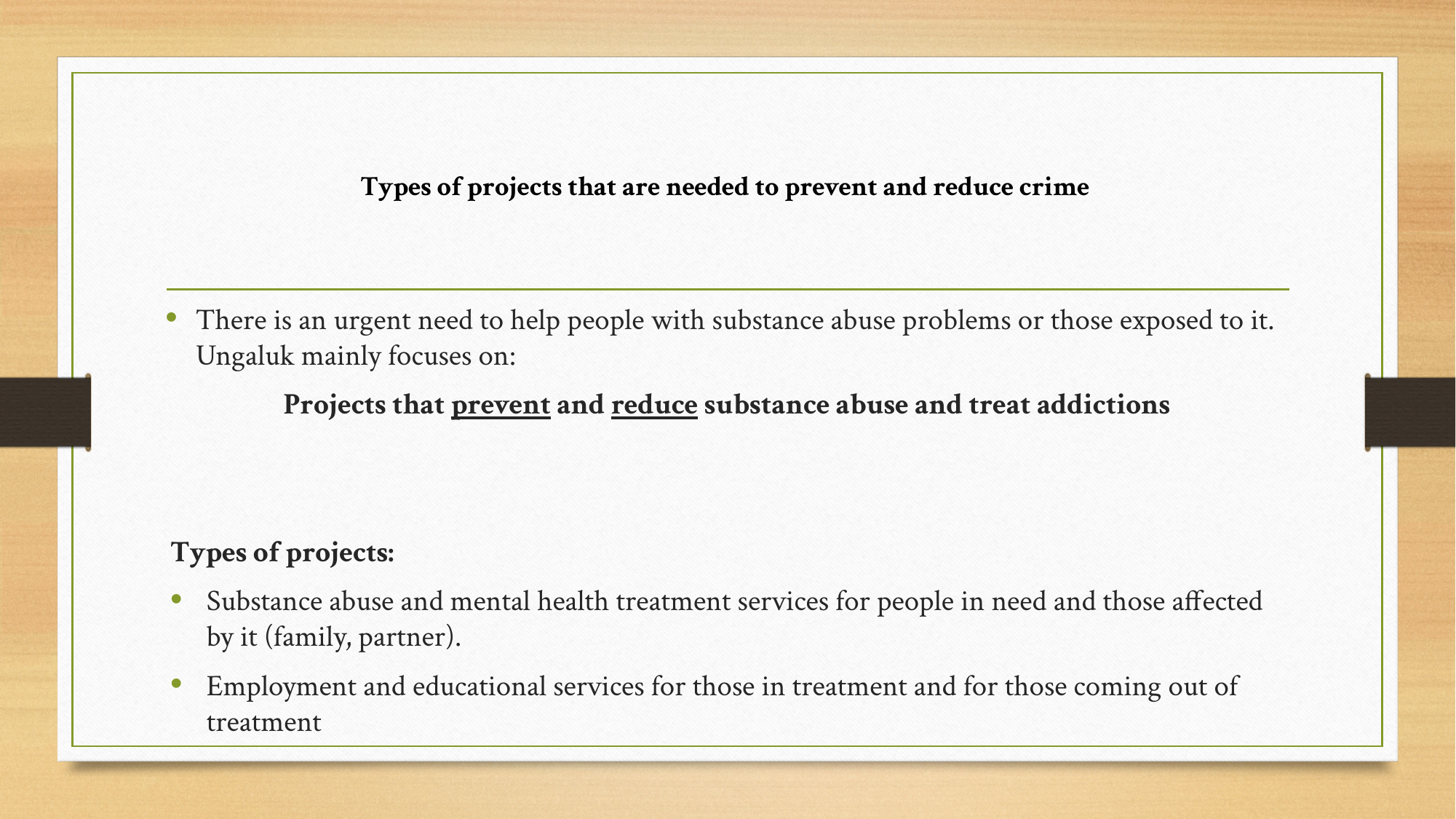

# Types of projects that are needed to prevent and reduce crime
There is an urgent need to help people with substance abuse problems or those exposed to it. Ungaluk mainly focuses on:
	Projects that prevent and reduce substance abuse and treat addictions

Types of projects:
Substance abuse and mental health treatment services for people in need and those affected by it (family, partner).
Employment and educational services for those in treatment and for those coming out of treatment